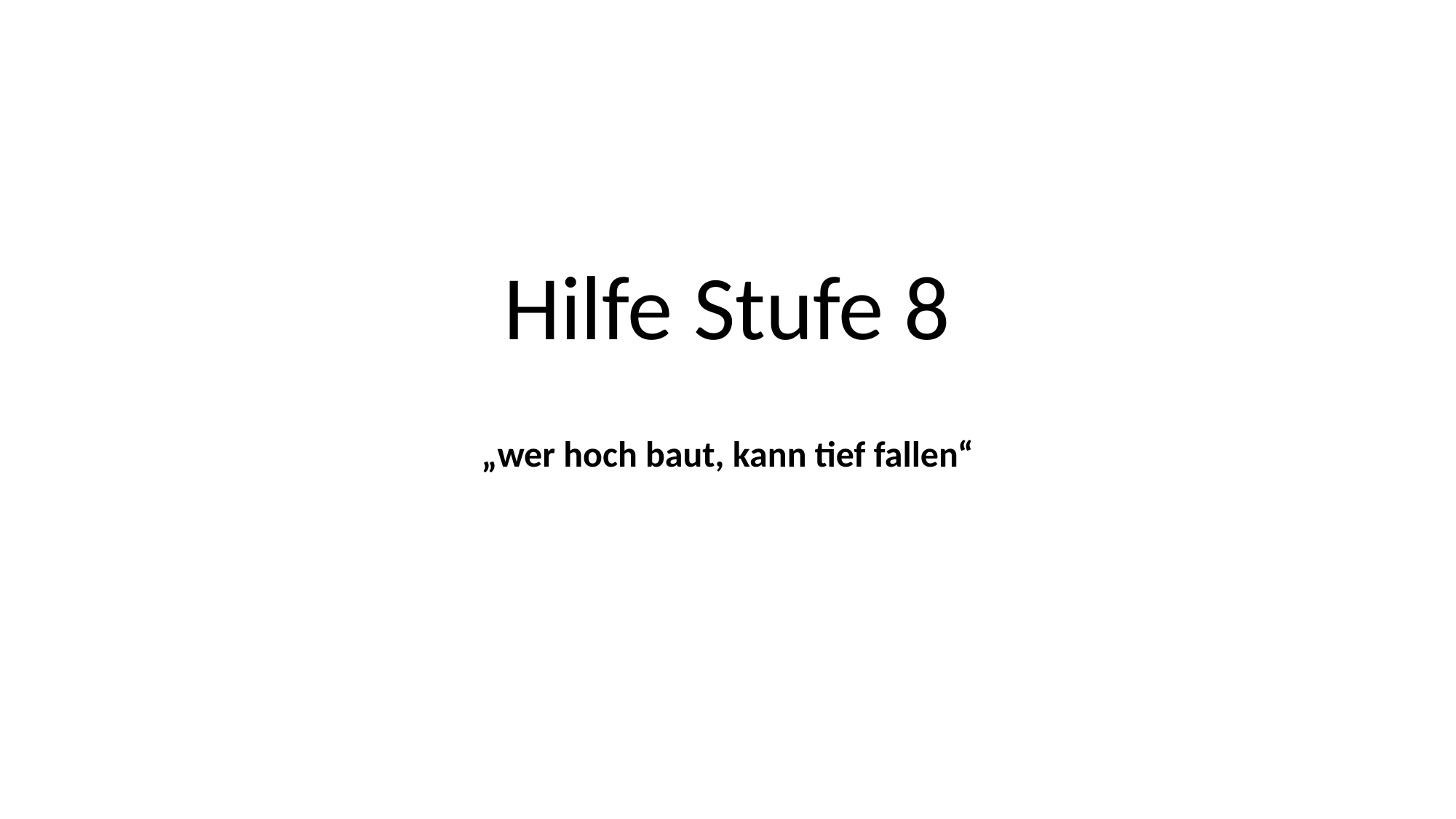

# Hilfe Stufe 8
„wer hoch baut, kann tief fallen“